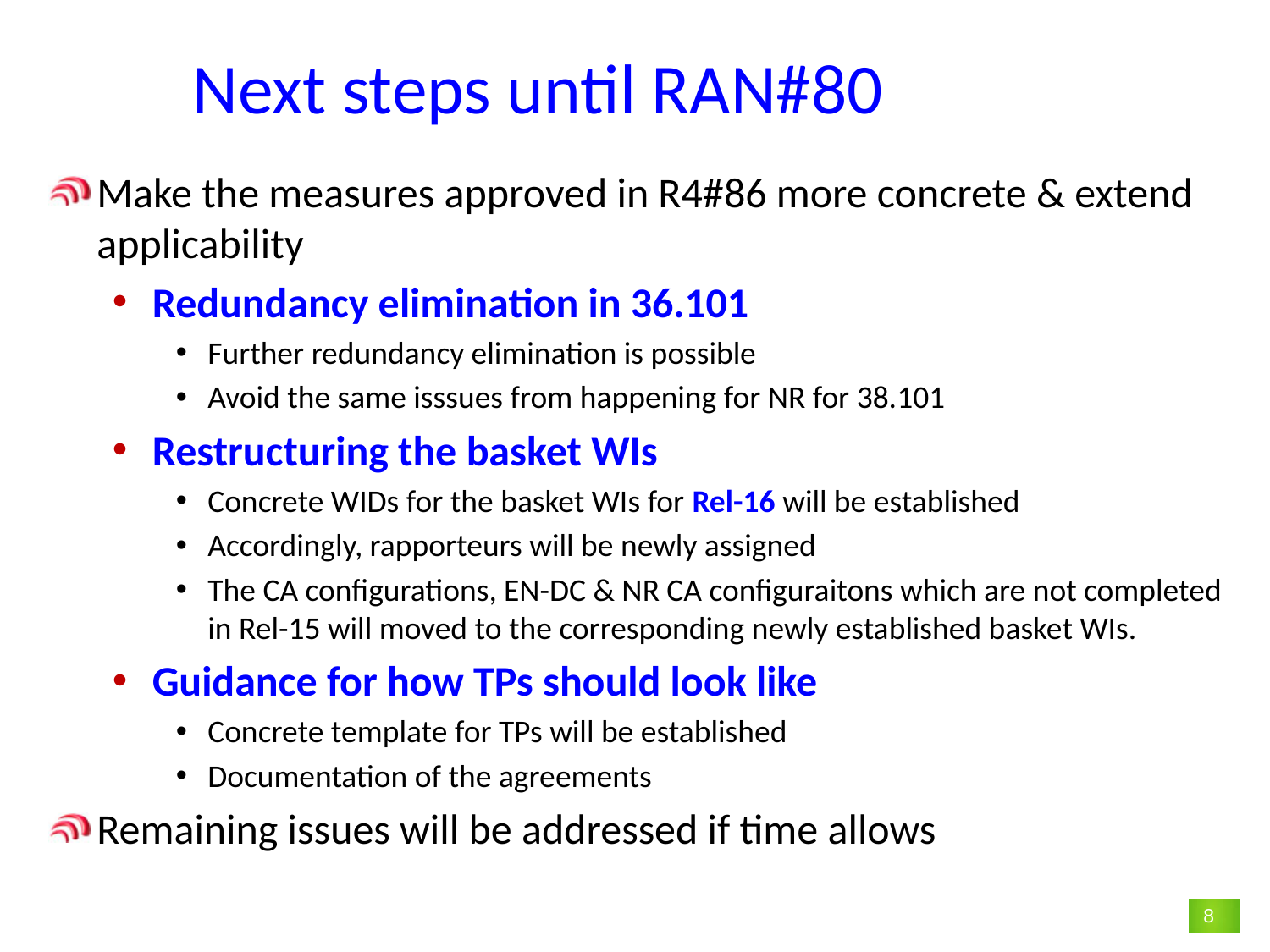

# Next steps until RAN#80
Make the measures approved in R4#86 more concrete & extend applicability
Redundancy elimination in 36.101
Further redundancy elimination is possible
Avoid the same isssues from happening for NR for 38.101
Restructuring the basket WIs
Concrete WIDs for the basket WIs for Rel-16 will be established
Accordingly, rapporteurs will be newly assigned
The CA configurations, EN-DC & NR CA configuraitons which are not completed in Rel-15 will moved to the corresponding newly established basket WIs.
Guidance for how TPs should look like
Concrete template for TPs will be established
Documentation of the agreements
Remaining issues will be addressed if time allows